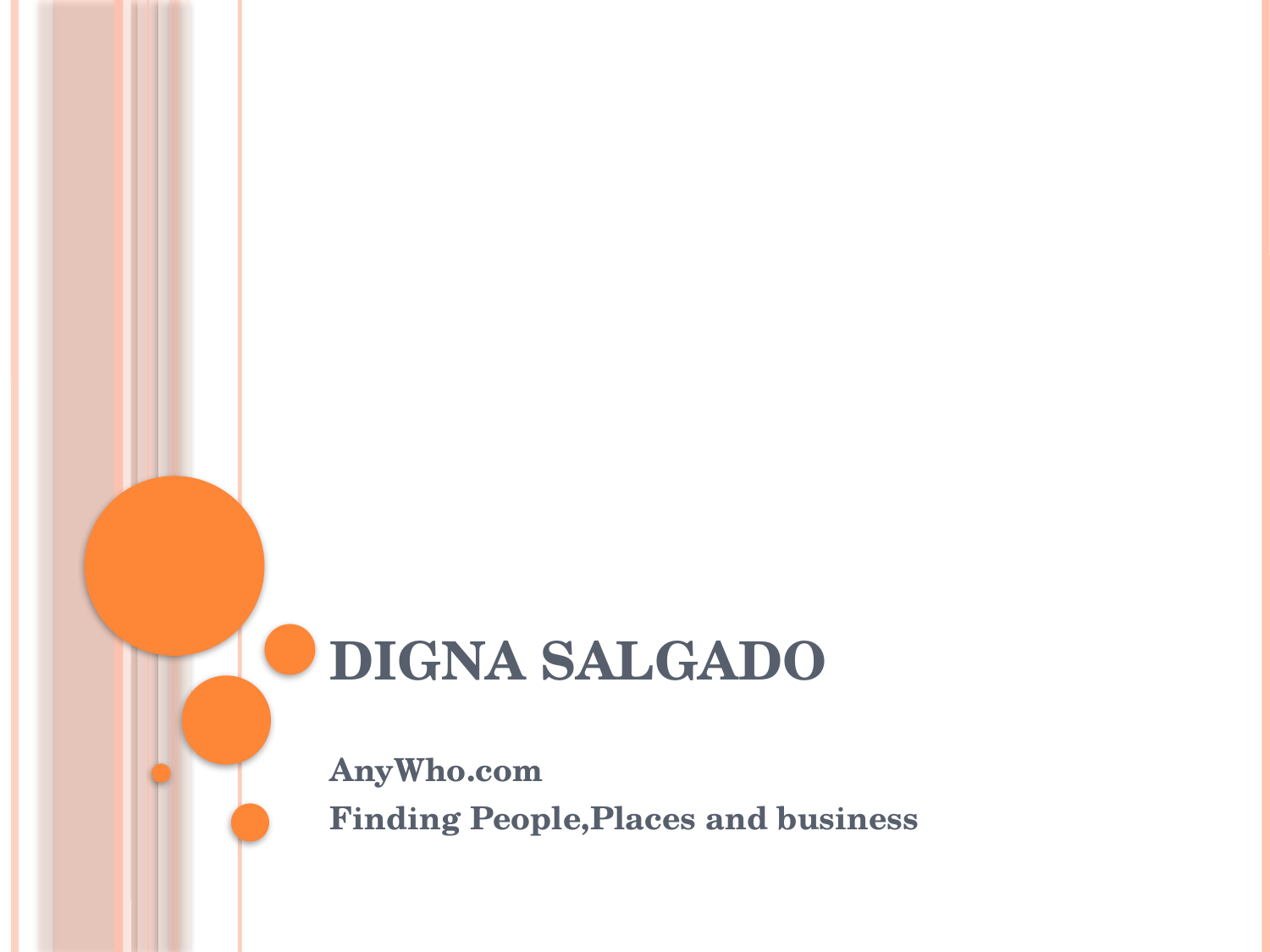

# Digna Salgado

AnyWho.com
Finding People,Places and business